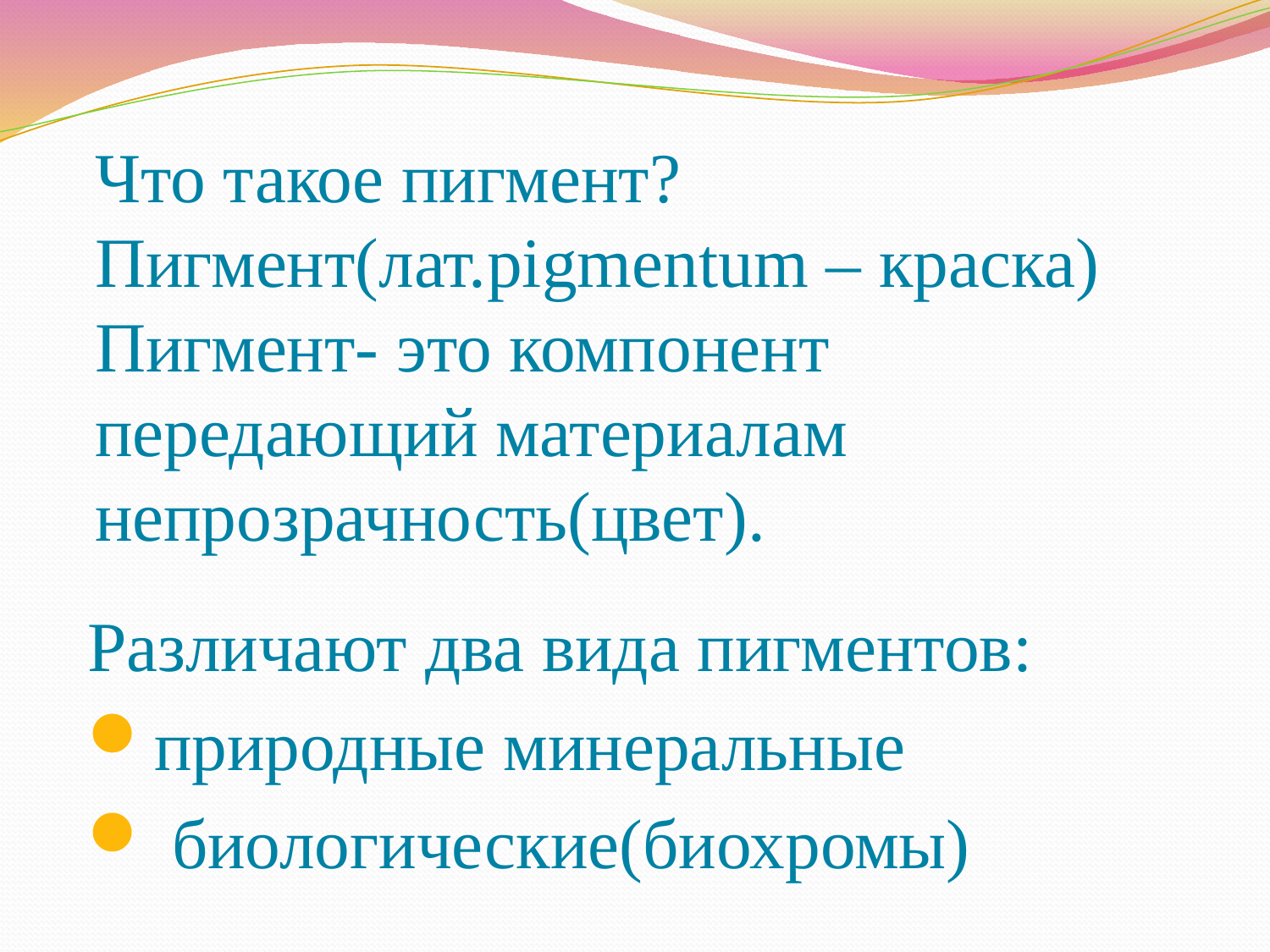

# Что такое пигмент? Пигмент(лат.pigmentum – краска) Пигмент- это компонент передающий материалам непрозрачность(цвет).
Различают два вида пигментов:
природные минеральные
 биологические(биохромы)